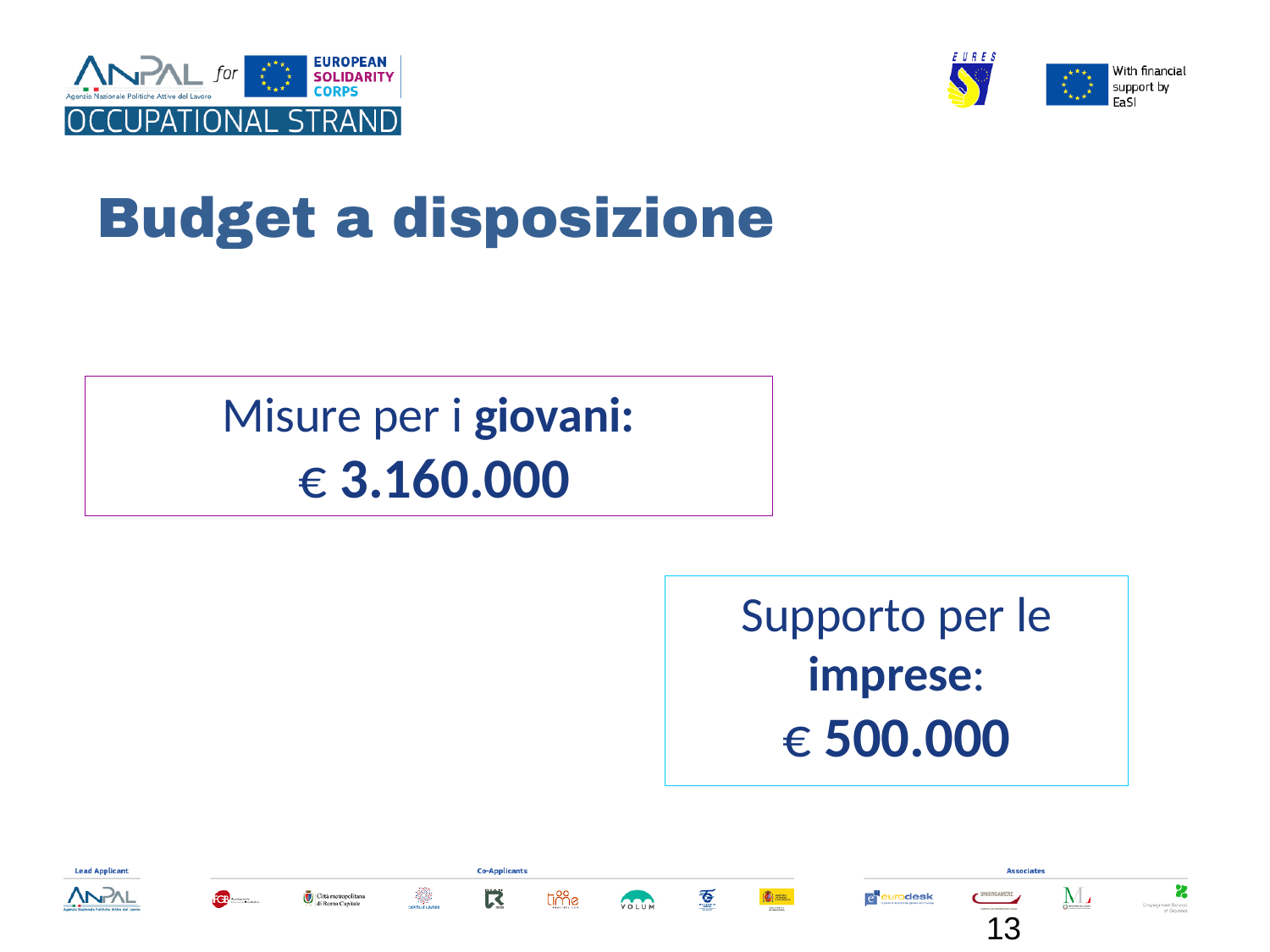

Budget a disposizione
# Budget disponibile per benefit finanziari
Misure per i giovani:
 € 3.160.000
Supporto per le imprese:
€ 500.000
13